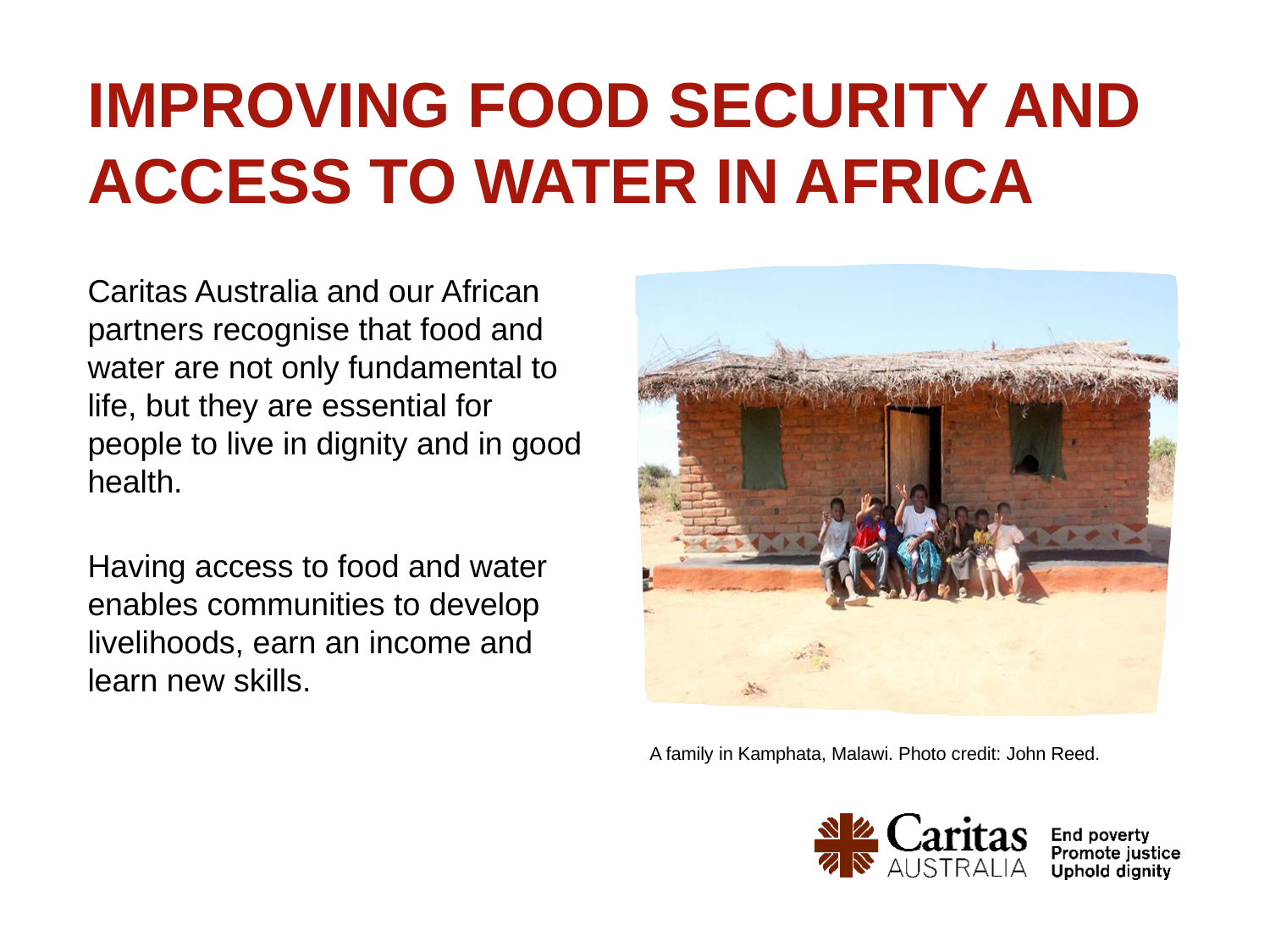

# Improving food security and access to water in Africa
Caritas Australia and our African partners recognise that food and water are not only fundamental to life, but they are essential for people to live in dignity and in good health.

Having access to food and water enables communities to develop livelihoods, earn an income and learn new skills.

A family in Kamphata, Malawi. Photo credit: John Reed.